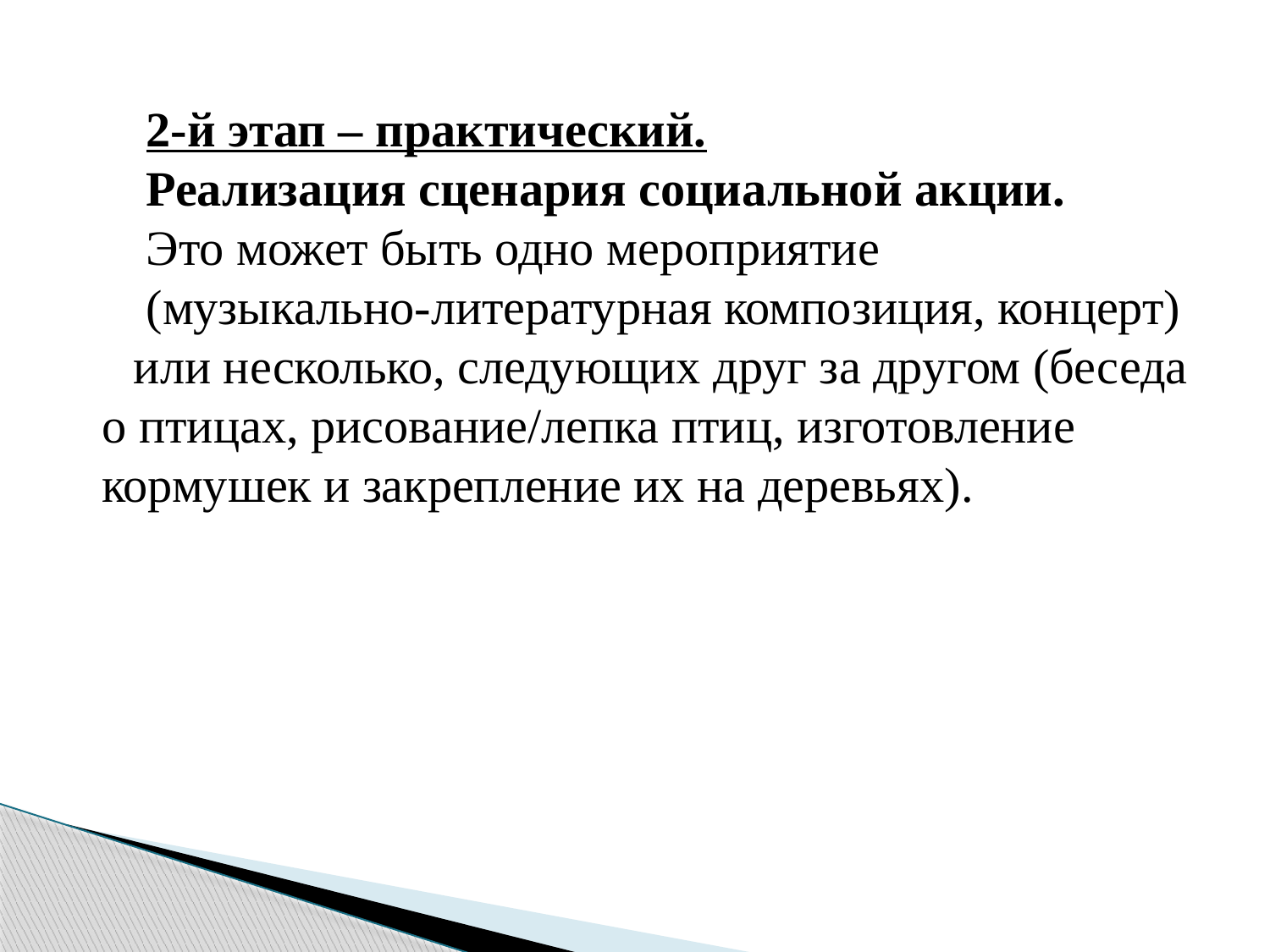

2-й этап – практический.
 Реализация сценария социальной акции.
 Это может быть одно мероприятие
 (музыкально-литературная композиция, концерт)
или несколько, следующих друг за другом (беседа о птицах, рисование/лепка птиц, изготовление кормушек и закрепление их на деревьях).